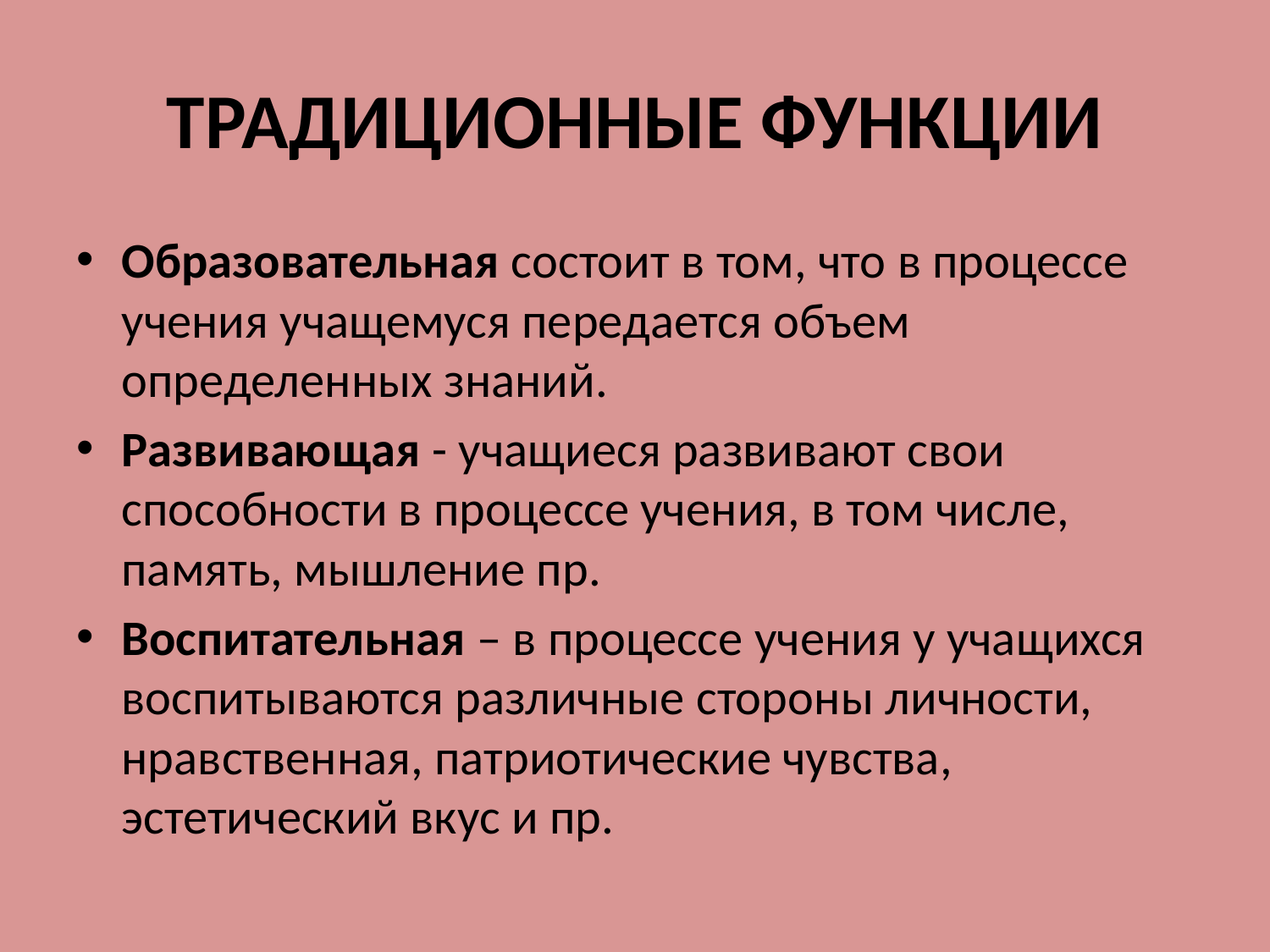

# ТРАДИЦИОННЫЕ ФУНКЦИИ
Образовательная состоит в том, что в процессе учения учащемуся передается объем определенных знаний.
Развивающая - учащиеся развивают свои способности в процессе учения, в том числе, память, мышление пр.
Воспитательная – в процессе учения у учащихся воспитываются различные стороны личности, нравственная, патриотические чувства, эстетический вкус и пр.